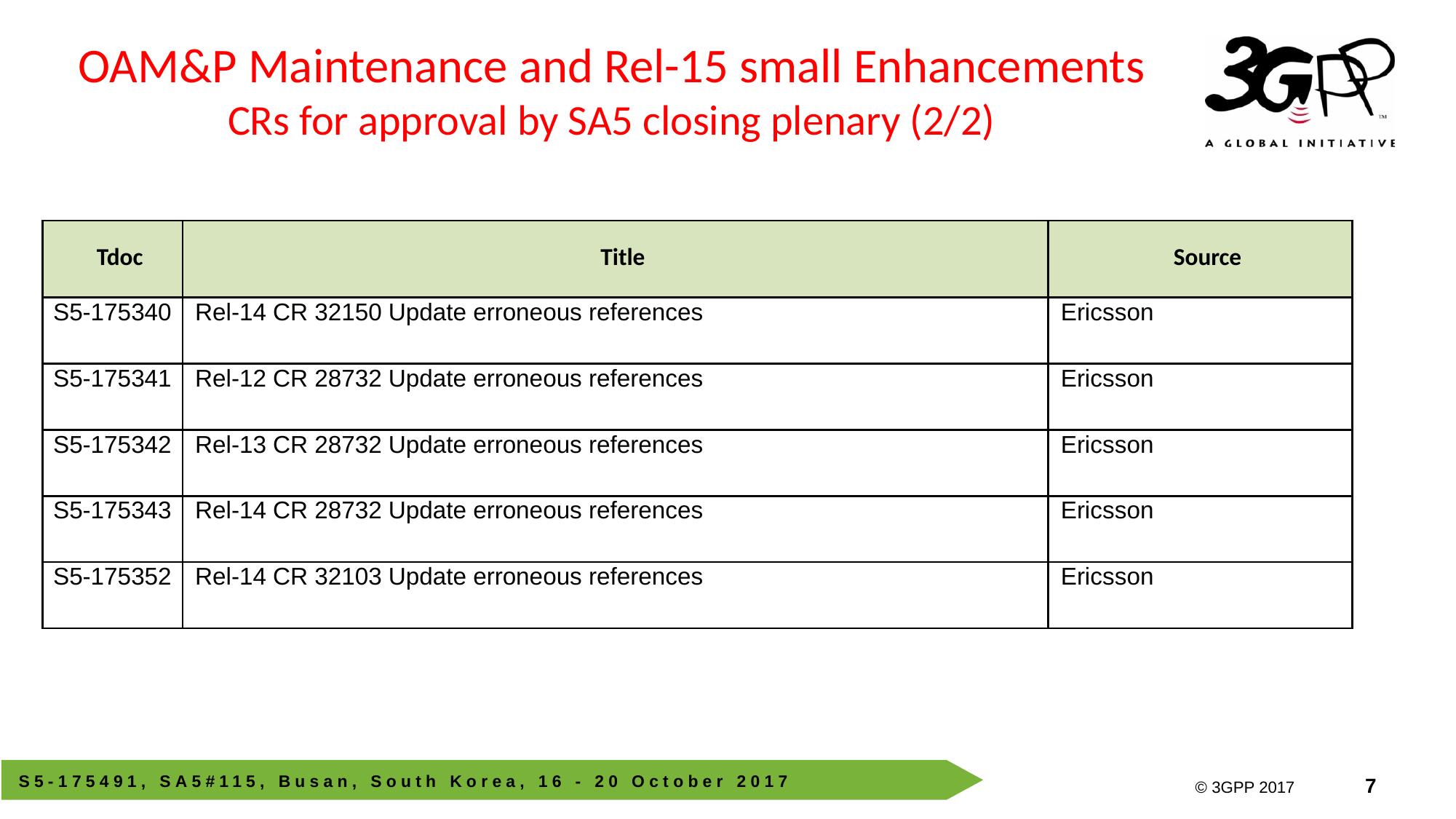

OAM&P Maintenance and Rel-15 small Enhancements
CRs for approval by SA5 closing plenary (2/2)
| Tdoc | Title | Source |
| --- | --- | --- |
| S5-175340 | Rel-14 CR 32150 Update erroneous references | Ericsson |
| S5-175341 | Rel-12 CR 28732 Update erroneous references | Ericsson |
| S5-175342 | Rel-13 CR 28732 Update erroneous references | Ericsson |
| S5-175343 | Rel-14 CR 28732 Update erroneous references | Ericsson |
| S5-175352 | Rel-14 CR 32103 Update erroneous references | Ericsson |